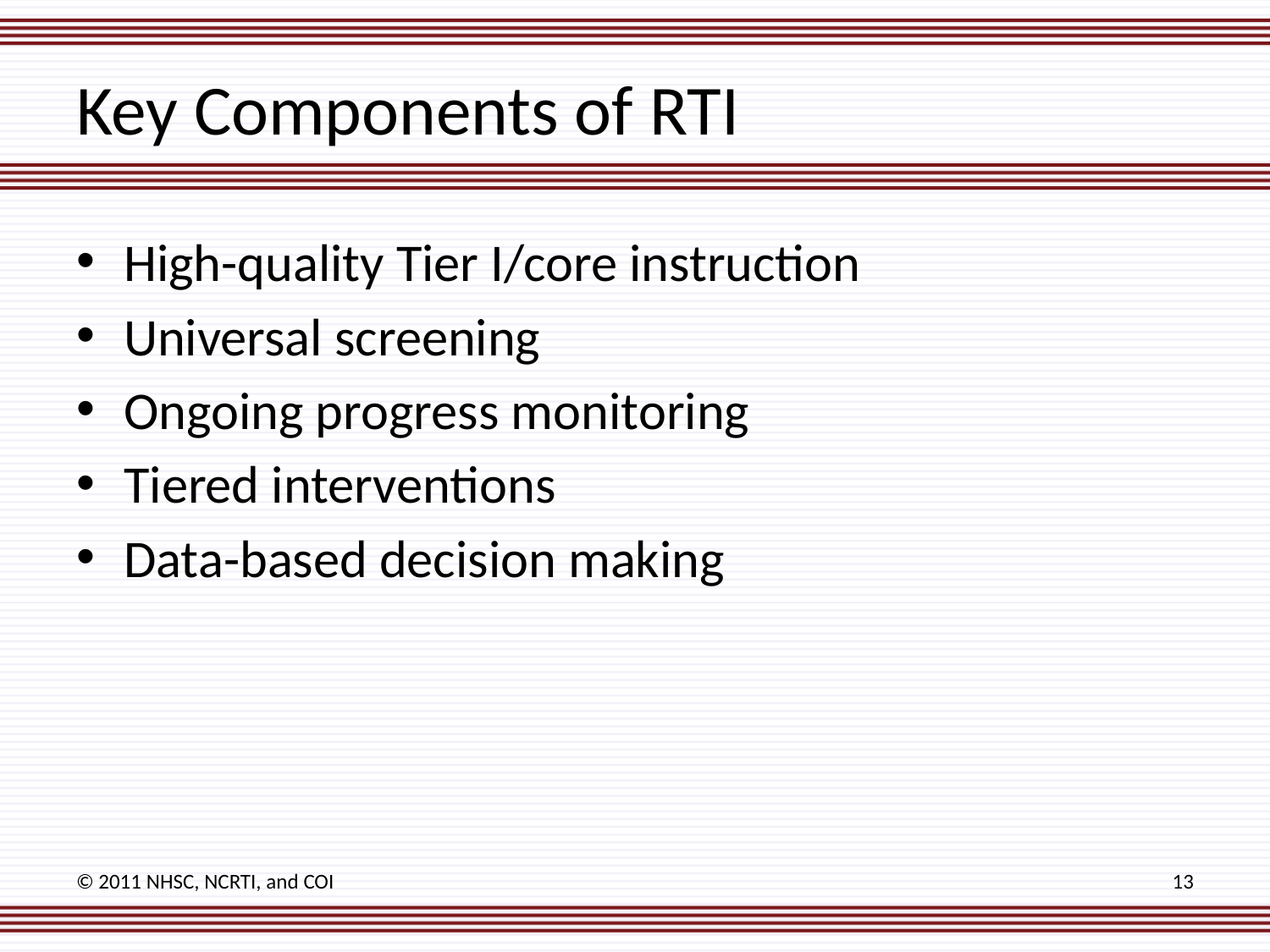

# Key Components of RTI
High-quality Tier I/core instruction
Universal screening
Ongoing progress monitoring
Tiered interventions
Data-based decision making
© 2011 NHSC, NCRTI, and COI
13